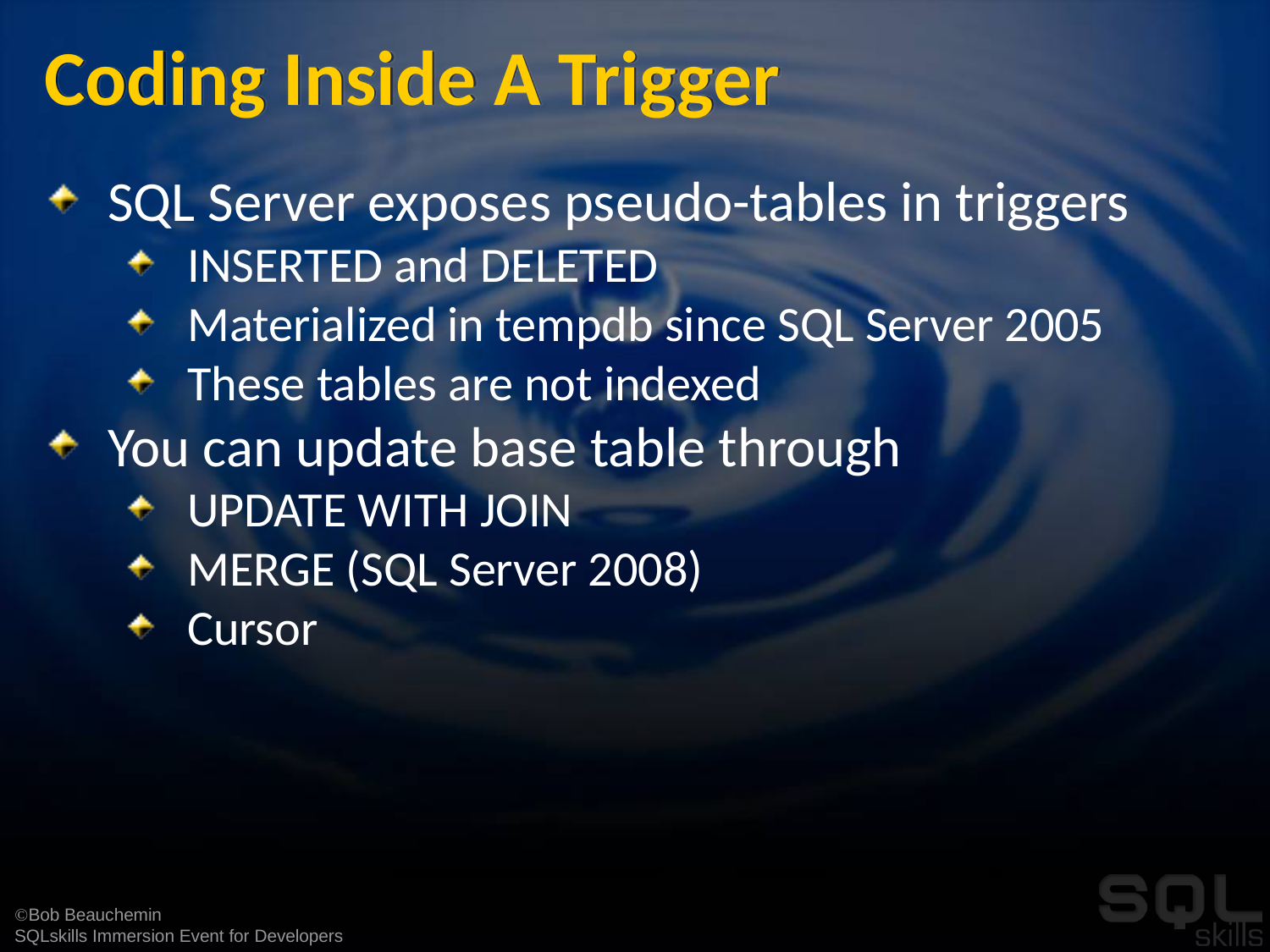

# Coding Inside A Trigger
SQL Server exposes pseudo-tables in triggers
INSERTED and DELETED
Materialized in tempdb since SQL Server 2005
These tables are not indexed
You can update base table through
UPDATE WITH JOIN
MERGE (SQL Server 2008)
Cursor